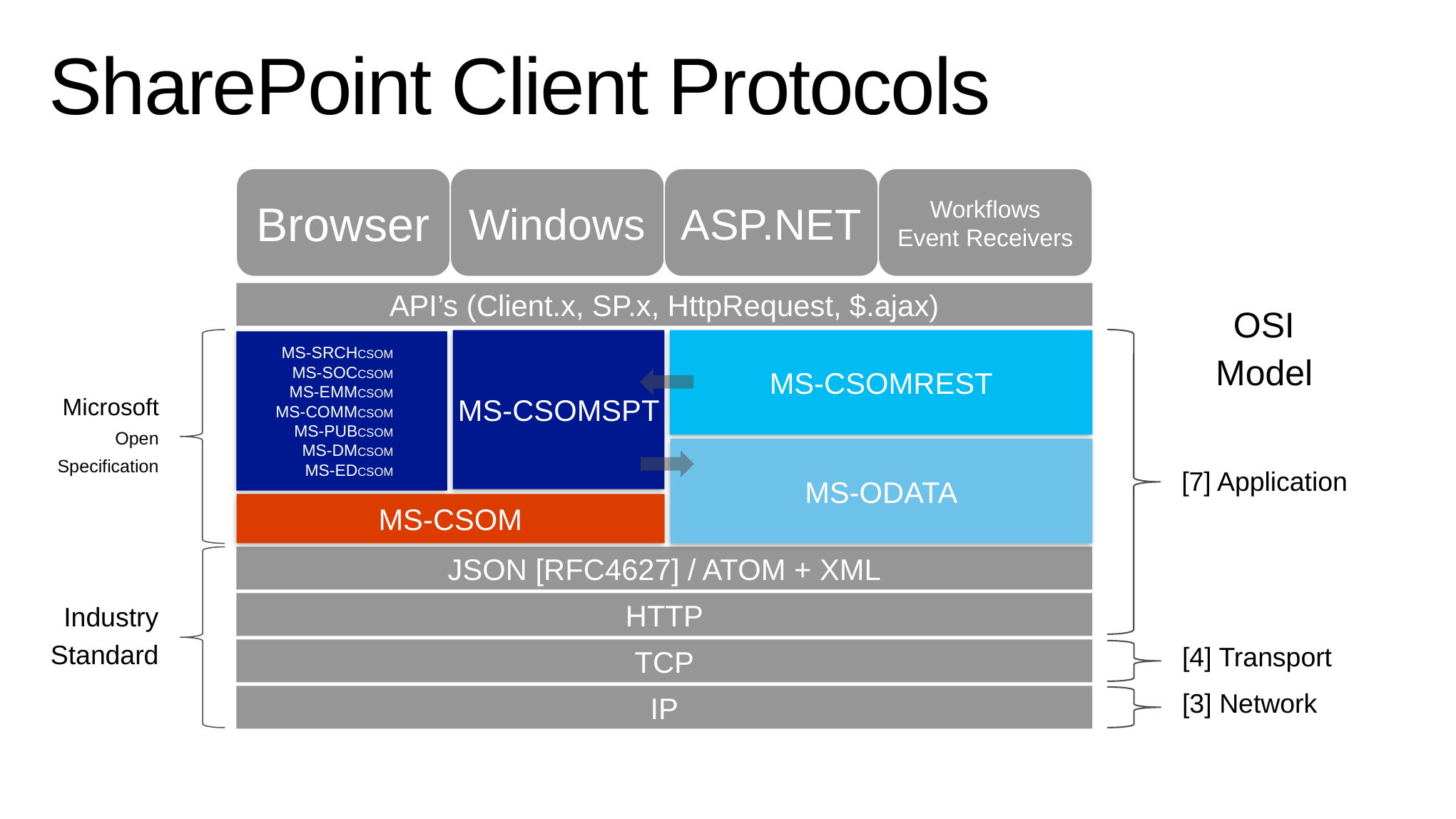

# SharePoint Client Protocols
Browser
Windows
ASP.NET
Workflows
Event Receivers
API’s (Client.x, SP.x, HttpRequest, $.ajax)
OSI
Model

[7] Application
MS-CSOMSPT
MS-CSOMREST
MS-SRCHCSOM
MS-SOCCSOM
MS-EMMCSOM
MS-COMMCSOM
MS-PUBCSOM
MS-DMCSOM
MS-EDCSOM

Microsoft
Open
Specification
MS-ODATA

MS-CSOM
JSON [RFC4627] / ATOM + XML

Industry
Standard
HTTP
[4] Transport

TCP
[3] Network

IP